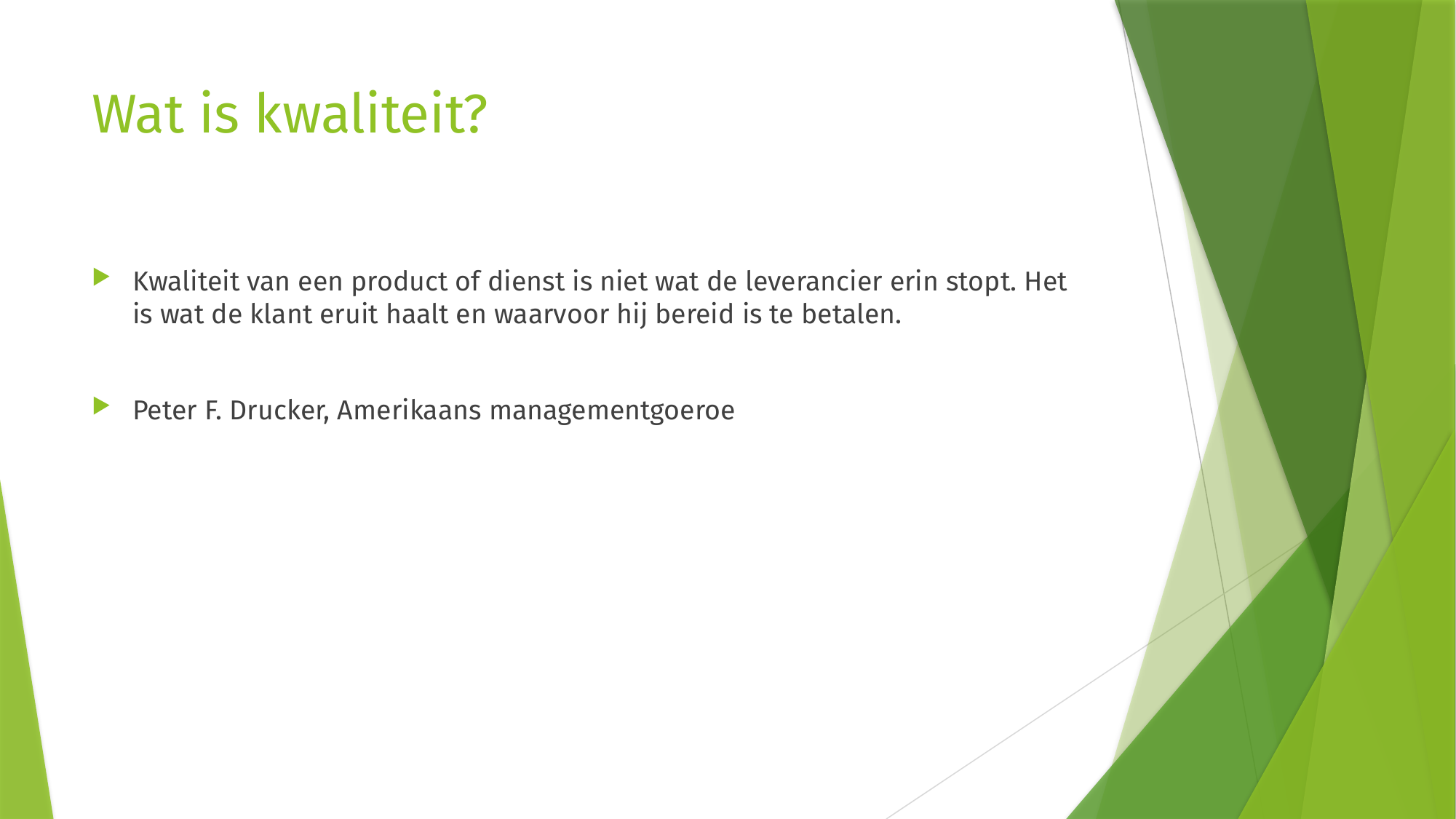

# Wat is kwaliteit?
Kwaliteit van een product of dienst is niet wat de leverancier erin stopt. Het is wat de klant eruit haalt en waarvoor hij bereid is te betalen.

Peter F. Drucker, Amerikaans managementgoeroe